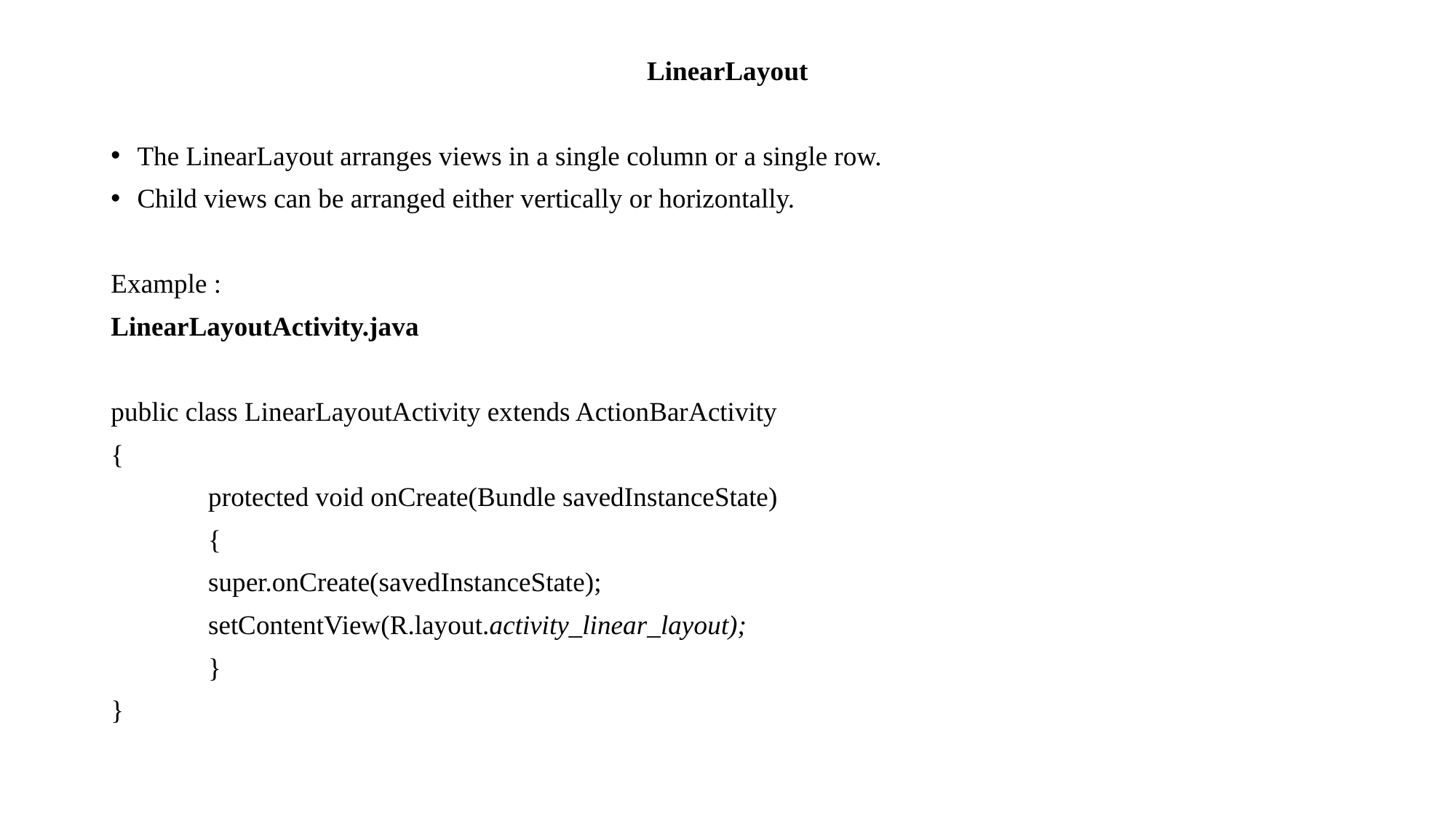

LinearLayout

The LinearLayout arranges views in a single column or a single row.
Child views can be arranged either vertically or horizontally.

Example :
LinearLayoutActivity.java

public class LinearLayoutActivity extends ActionBarActivity
{
	protected void onCreate(Bundle savedInstanceState)
	{
		super.onCreate(savedInstanceState);
		setContentView(R.layout.activity_linear_layout);
	}
}